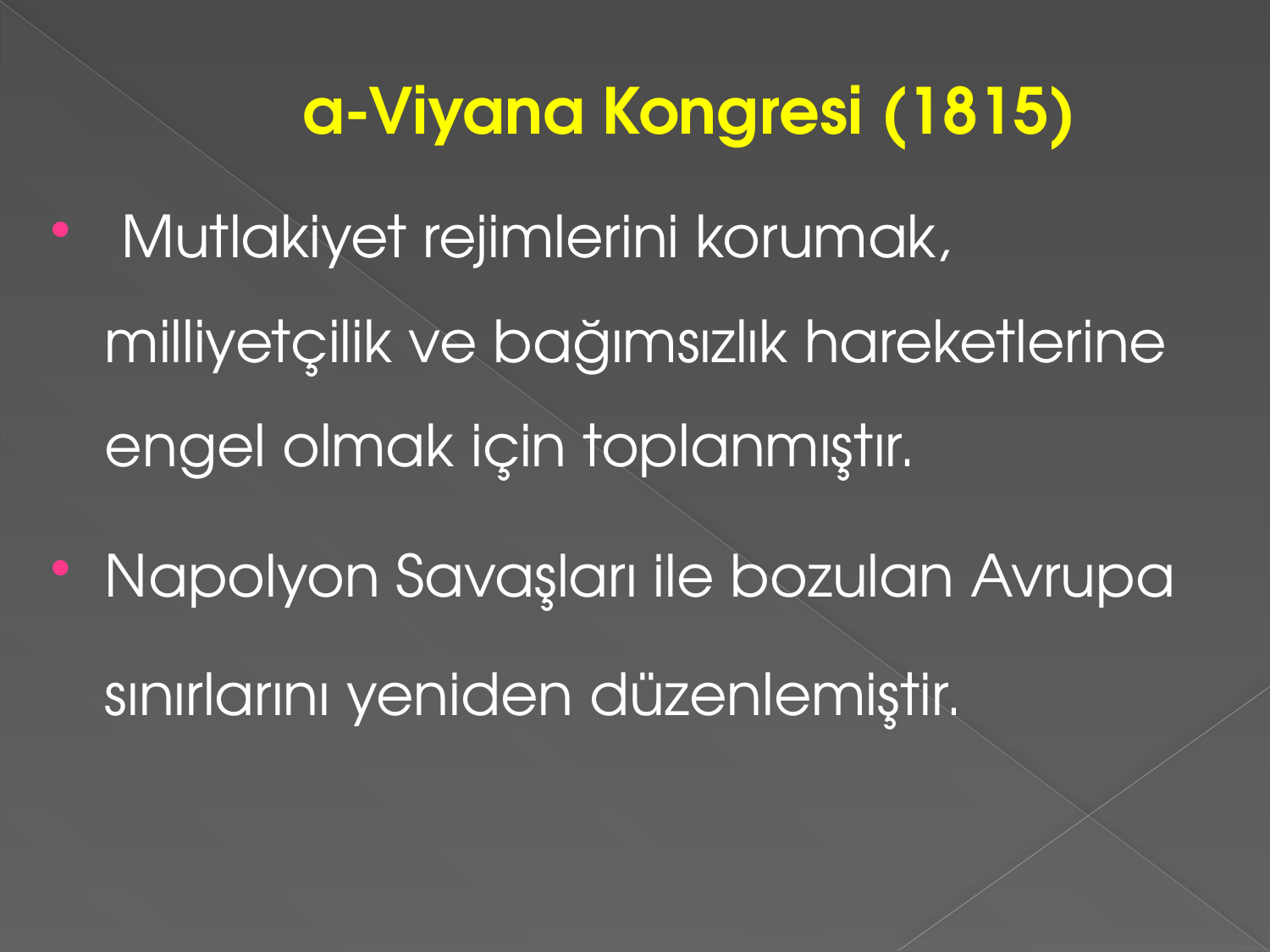

# a-Viyana Kongresi (1815)
 Mutlakiyet rejimlerini korumak, milliyetçilik ve bağımsızlık hareketlerine engel olmak için toplanmıştır.
Napolyon Savaşları ile bozulan Avrupa sınırlarını yeniden düzenlemiştir.